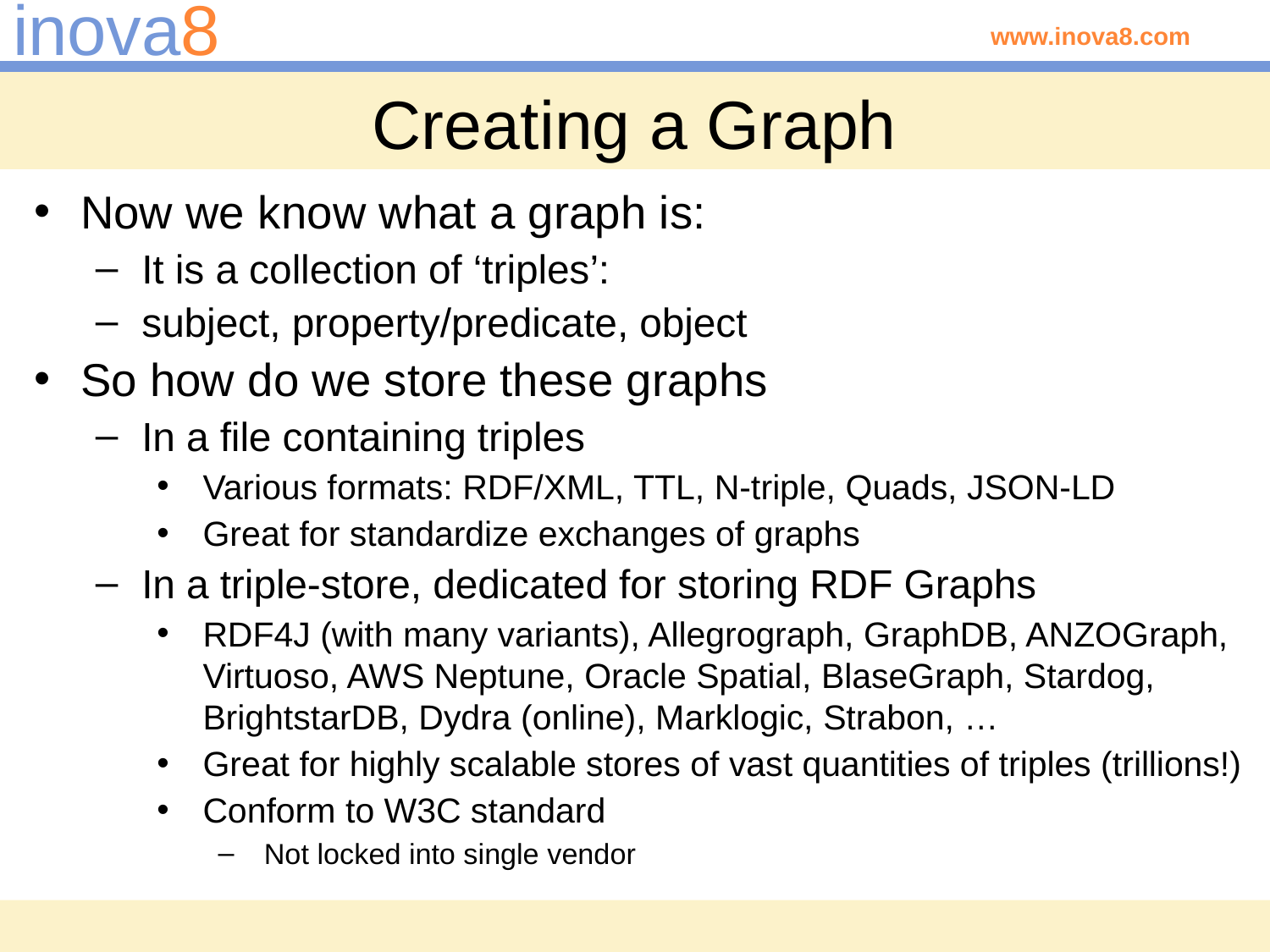

# Creating a Graph
Now we know what a graph is:
It is a collection of ‘triples’:
subject, property/predicate, object
So how do we store these graphs
In a file containing triples
Various formats: RDF/XML, TTL, N-triple, Quads, JSON-LD
Great for standardize exchanges of graphs
In a triple-store, dedicated for storing RDF Graphs
RDF4J (with many variants), Allegrograph, GraphDB, ANZOGraph, Virtuoso, AWS Neptune, Oracle Spatial, BlaseGraph, Stardog, BrightstarDB, Dydra (online), Marklogic, Strabon, …
Great for highly scalable stores of vast quantities of triples (trillions!)
Conform to W3C standard
Not locked into single vendor